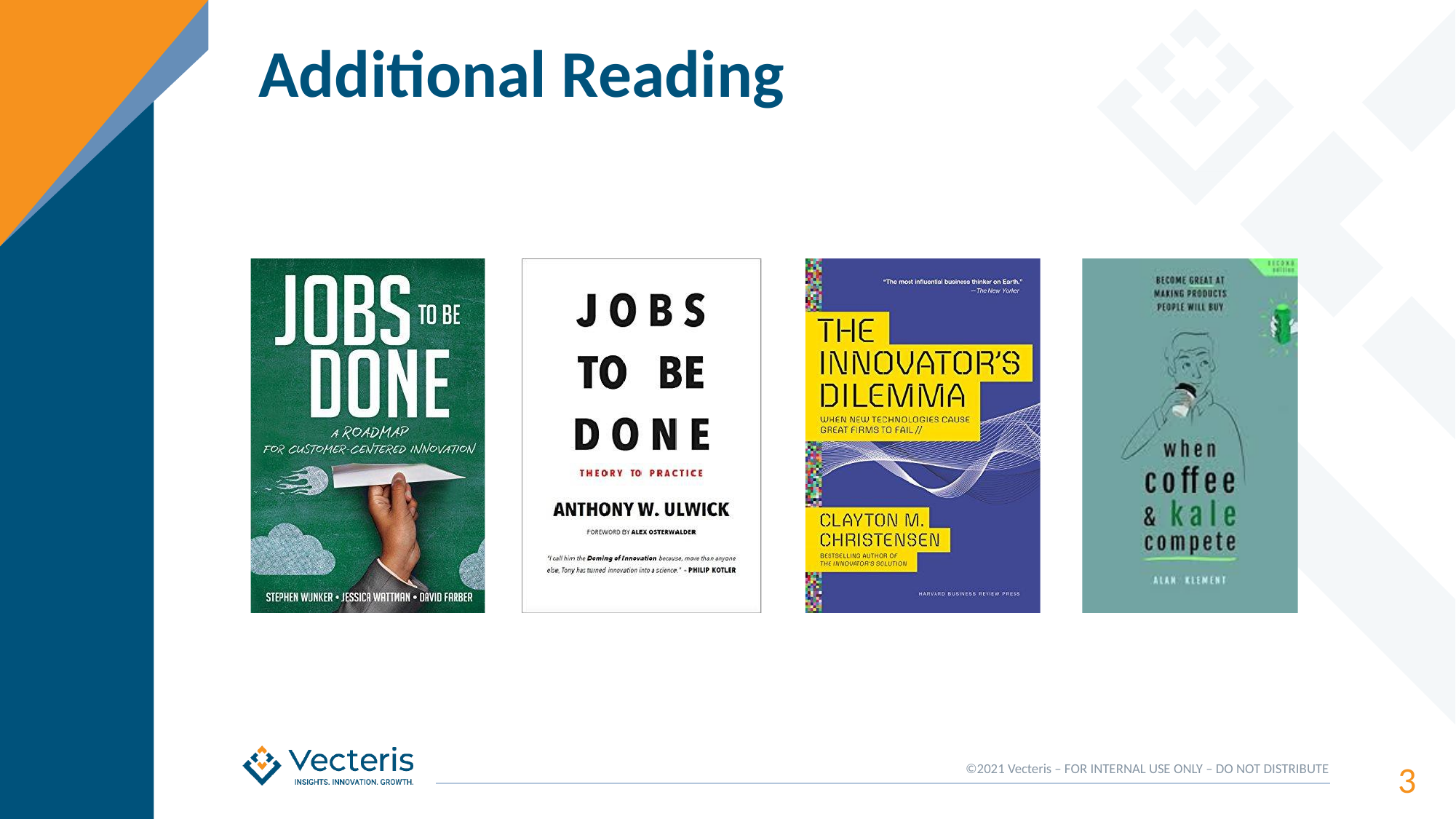

# Additional Reading

3
©2021 Vecteris – FOR INTERNAL USE ONLY – DO NOT DISTRIBUTE